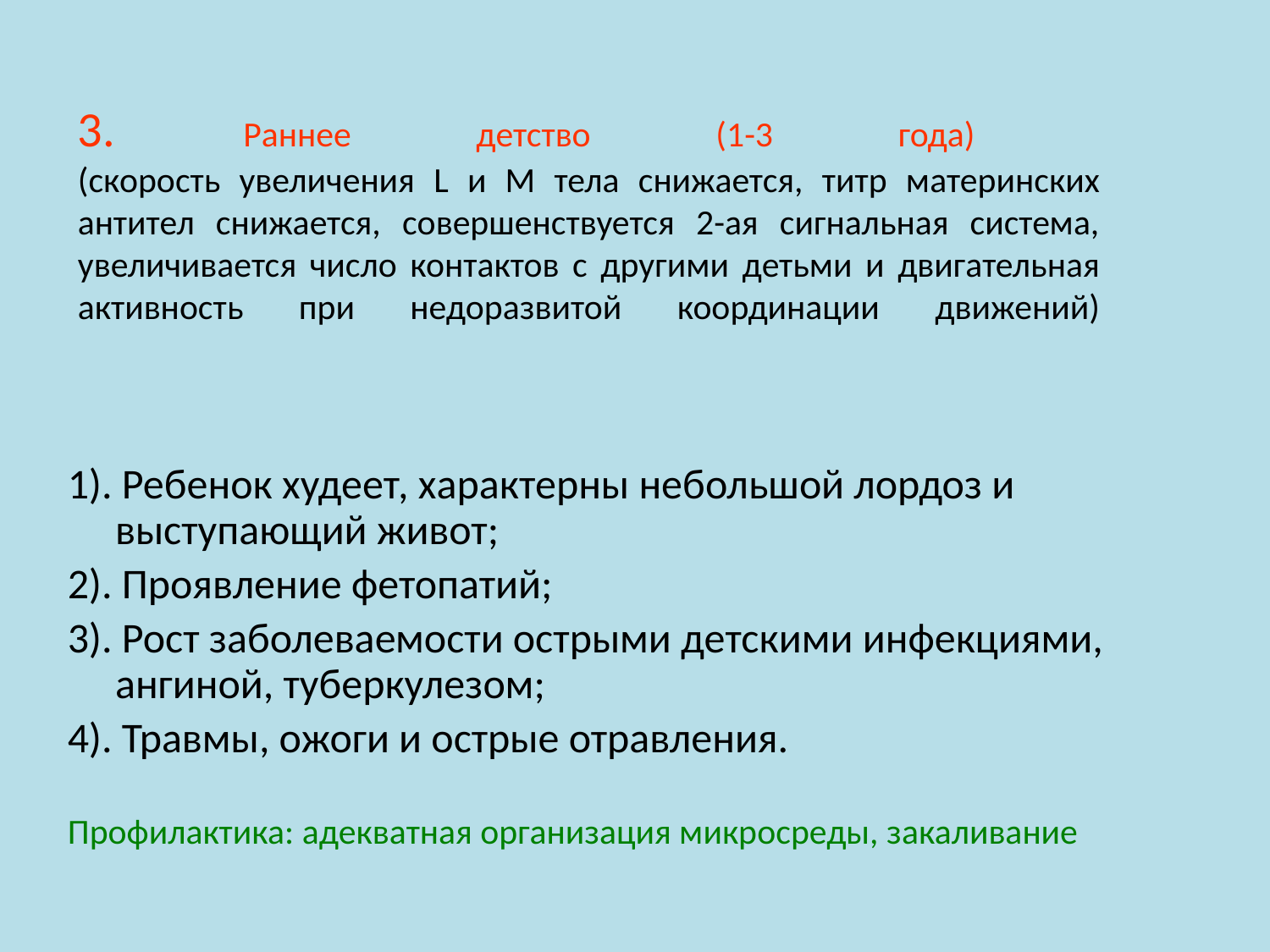

# 3. Раннее детство (1-3 года) (скорость увеличения L и М тела снижается, титр материнских антител снижается, совершенствуется 2-ая сигнальная система, увеличивается число контактов с другими детьми и двигательная активность при недоразвитой координации движений)
1). Ребенок худеет, характерны небольшой лордоз и выступающий живот;
2). Проявление фетопатий;
3). Рост заболеваемости острыми детскими инфекциями, ангиной, туберкулезом;
4). Травмы, ожоги и острые отравления.

Профилактика: адекватная организация микросреды, закаливание